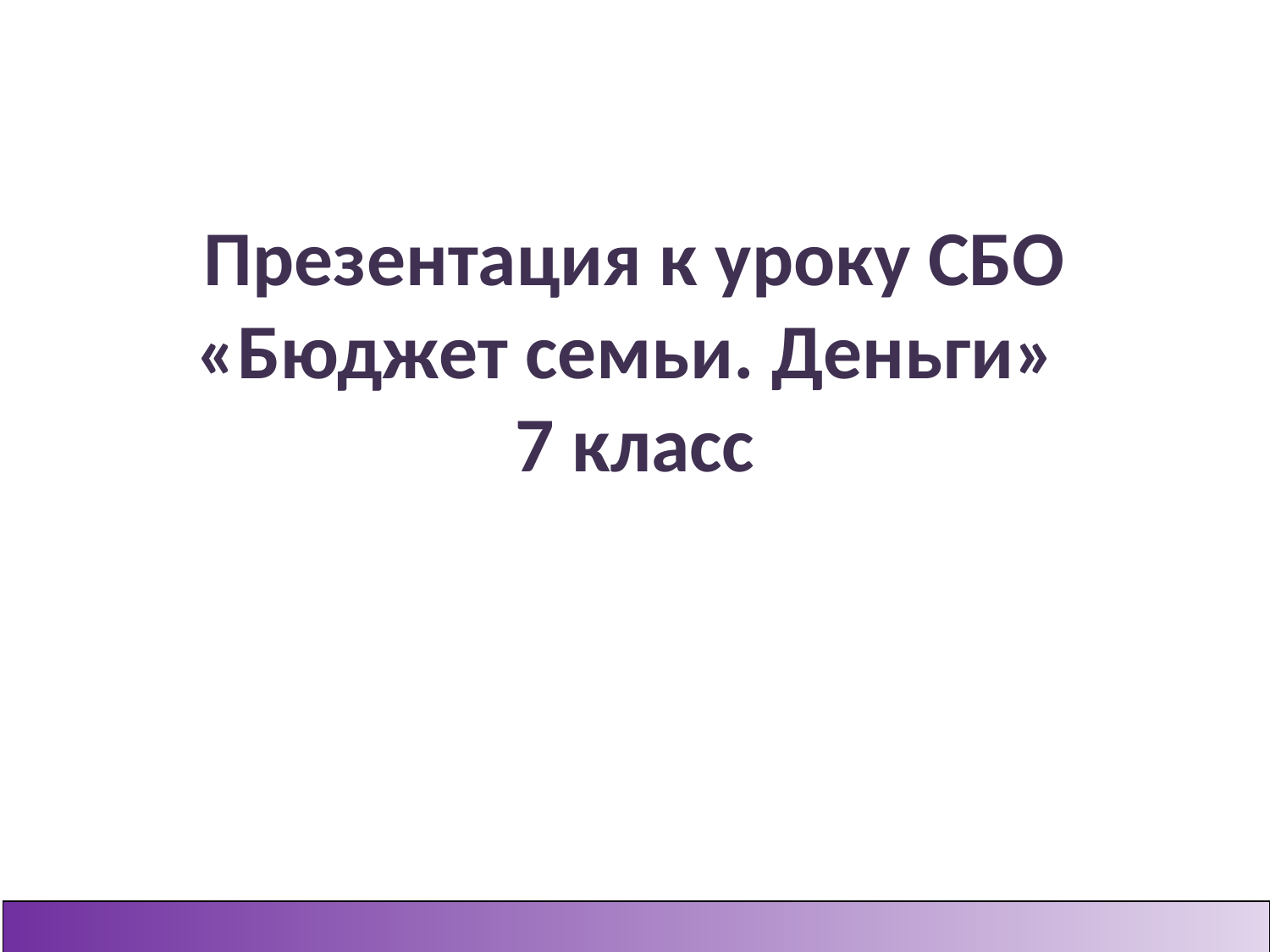

# Презентация к уроку СБО «Бюджет семьи. Деньги» 7 класс